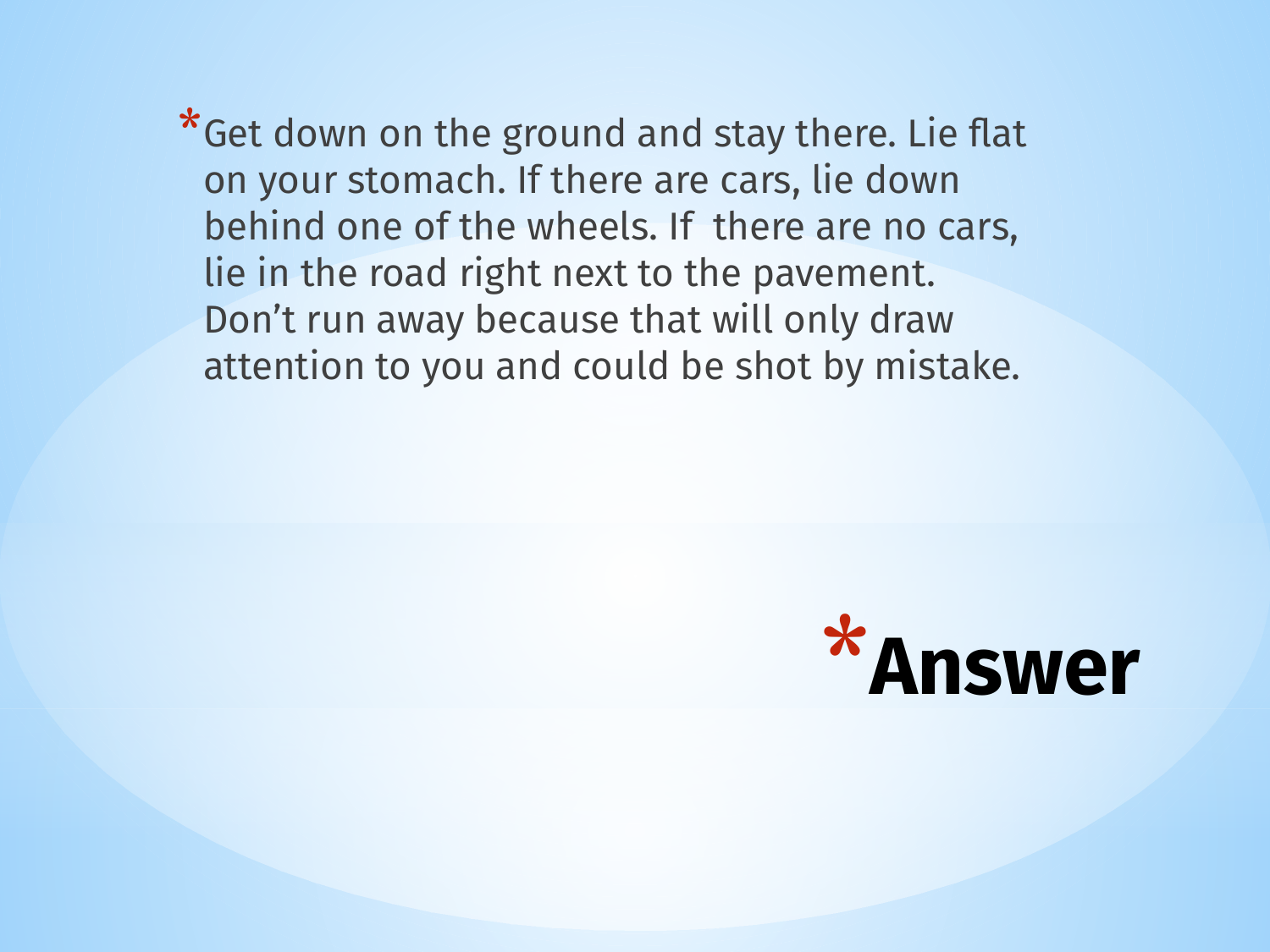

Get down on the ground and stay there. Lie flat on your stomach. If there are cars, lie down behind one of the wheels. If  there are no cars, lie in the road right next to the pavement. Don’t run away because that will only draw attention to you and could be shot by mistake.
# Answer